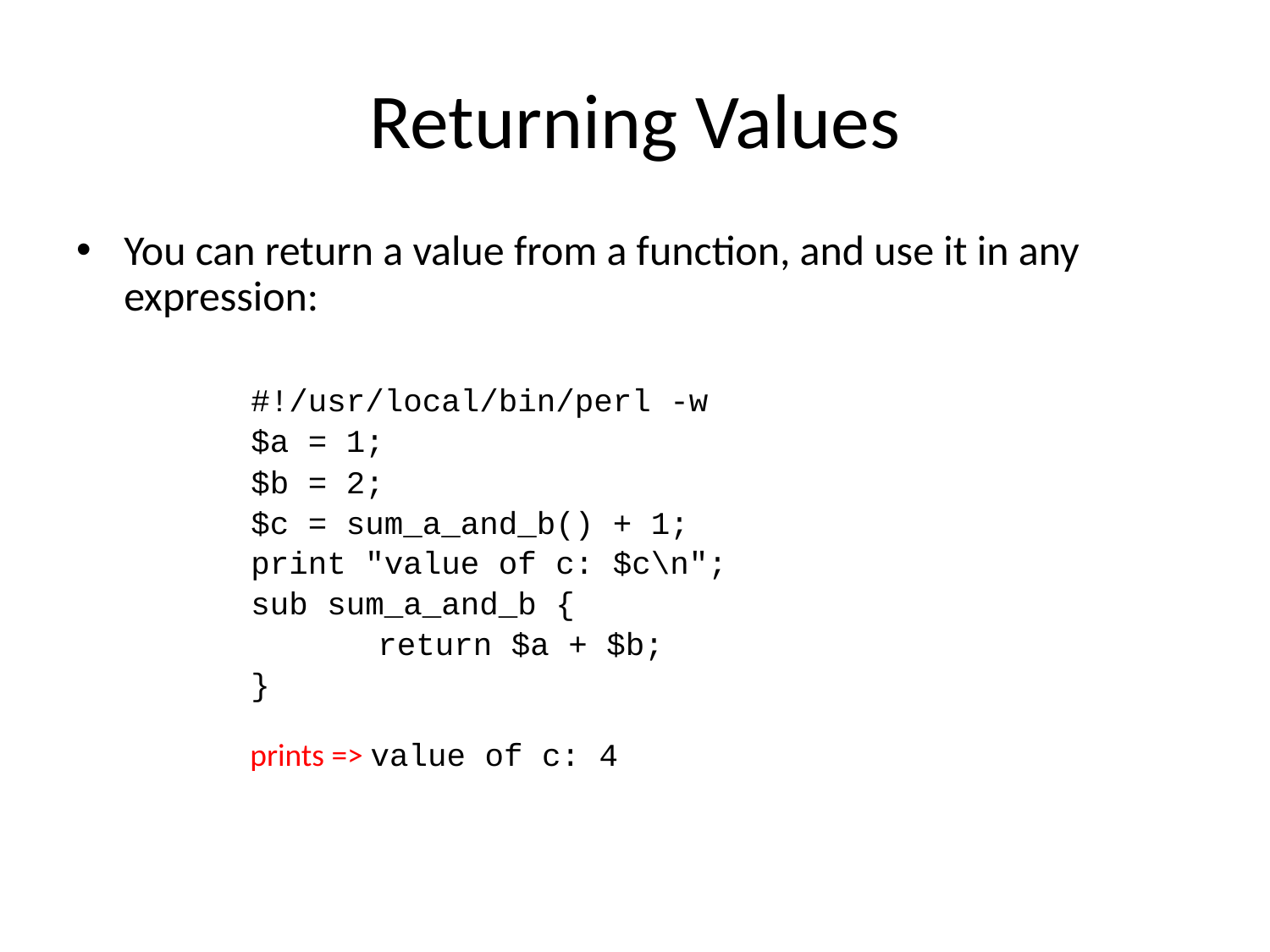

# Returning Values
You can return a value from a function, and use it in any expression:

		#!/usr/local/bin/perl -w
		$a = 1;
		$b = 2;
		$c = sum_a_and_b() + 1;
		print "value of c: $c\n";
		sub sum_a_and_b {
			return $a + $b;
		}

		prints => value of c: 4